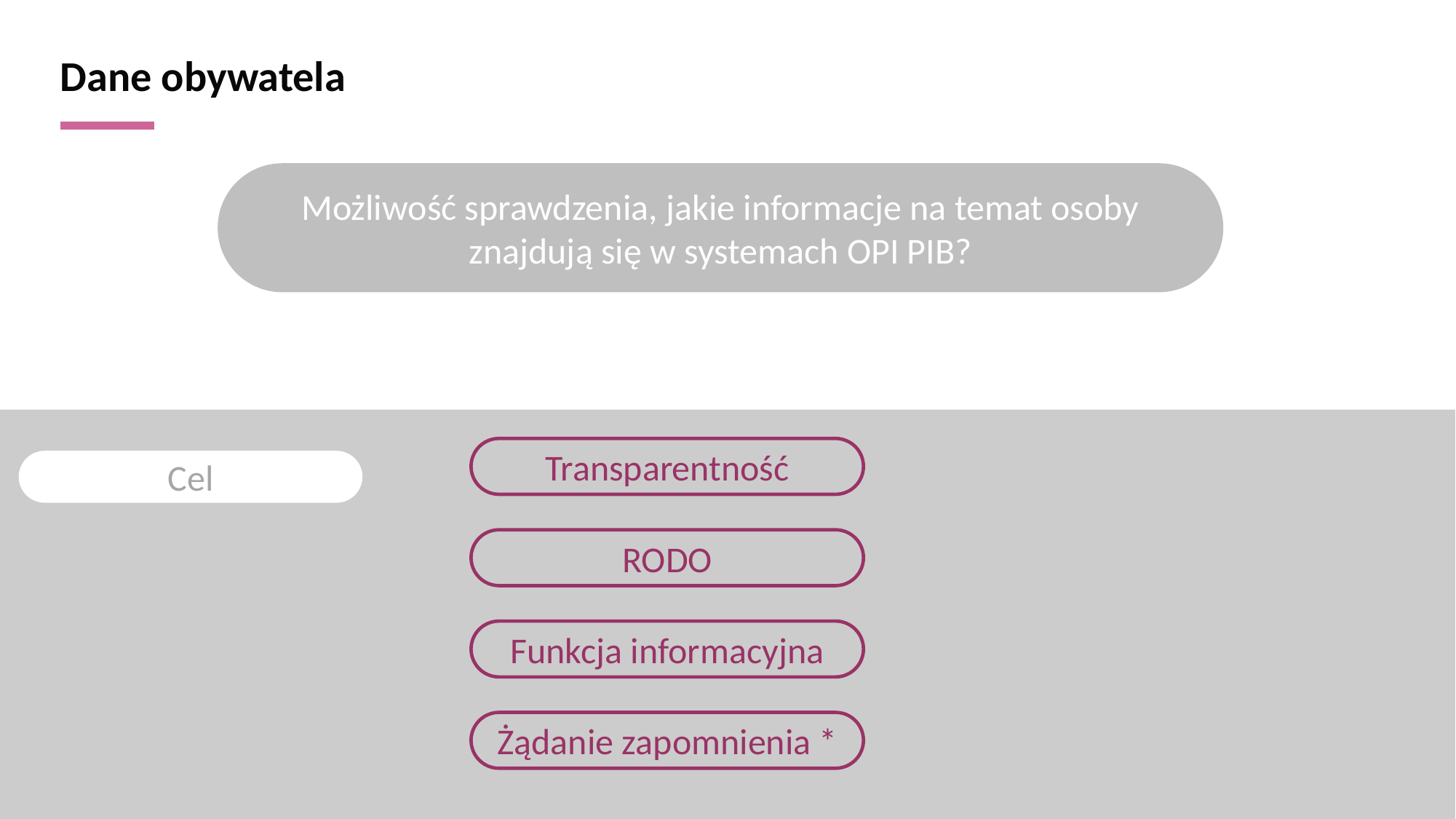

# Dane obywatela
Możliwość sprawdzenia, jakie informacje na temat osoby znajdują się w systemach OPI PIB?
Transparentność
Cel
RODO
Funkcja informacyjna
Żądanie zapomnienia *